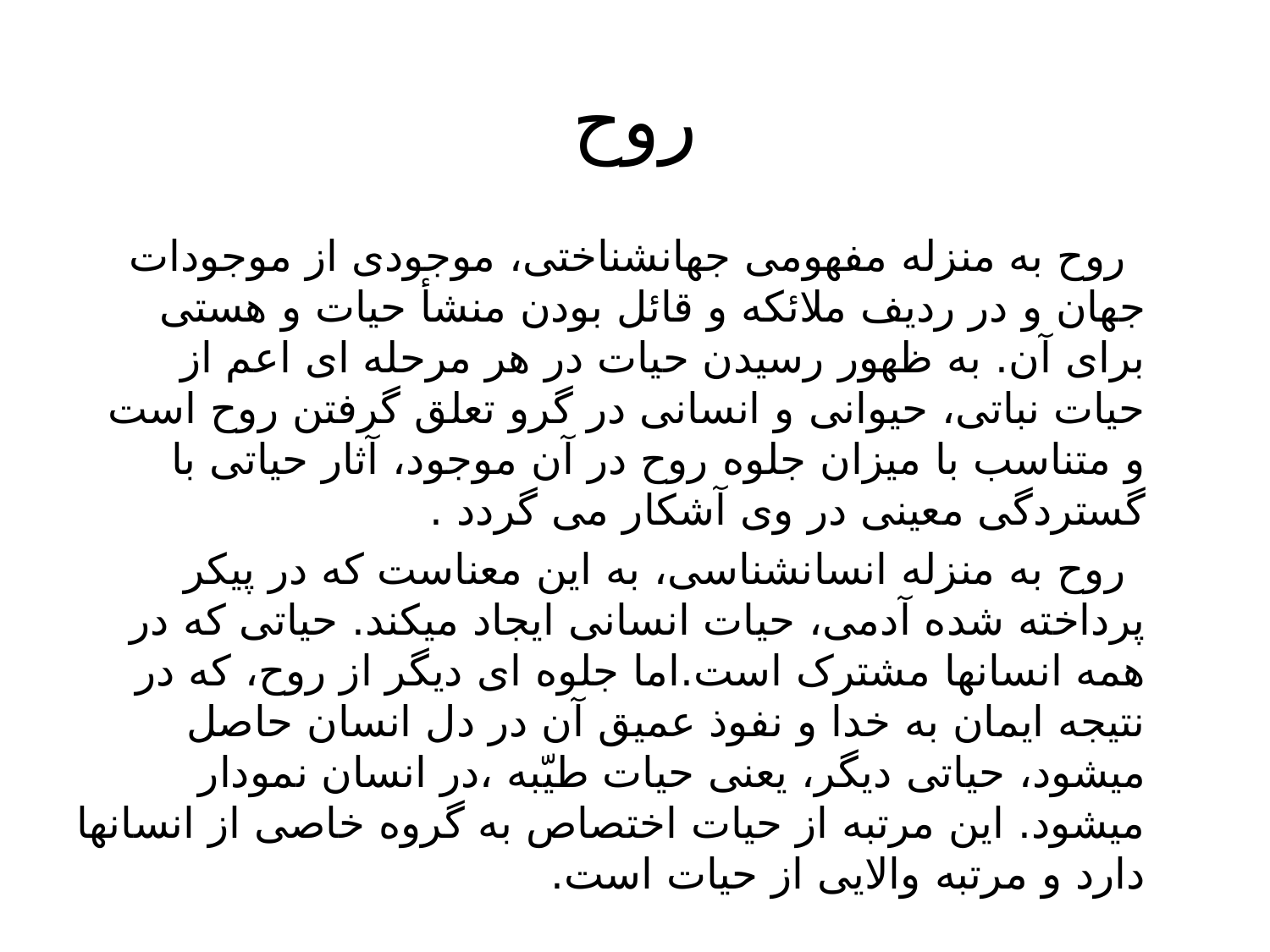

# روح
     روح به منزله مفهومی جهانشناختی، موجودی از موجودات جهان و در ردیف ملائکه و قائل بودن منشأ حیات و هستی برای آن. به ظهور رسیدن حیات در هر مرحله ای اعم از حیات نباتی، حیوانی و انسانی در گرو تعلق گرفتن روح است و متناسب با میزان جلوه روح در آن موجود، آثار حیاتی با گستردگی معینی در وی آشکار می گردد .
     روح به منزله انسانشناسی، به این معناست که در پیکر پرداخته شده آدمی، حیات انسانی ایجاد میکند. حیاتی که در همه انسانها مشترک است.اما جلوه ای دیگر از روح، که در نتیجه ایمان به خدا و نفوذ عمیق آن در دل انسان حاصل میشود، حیاتی دیگر، یعنی حیات طیّبه ،در انسان نمودار میشود. این مرتبه از حیات اختصاص به گروه خاصی از انسانها دارد و مرتبه والایی از حیات است.